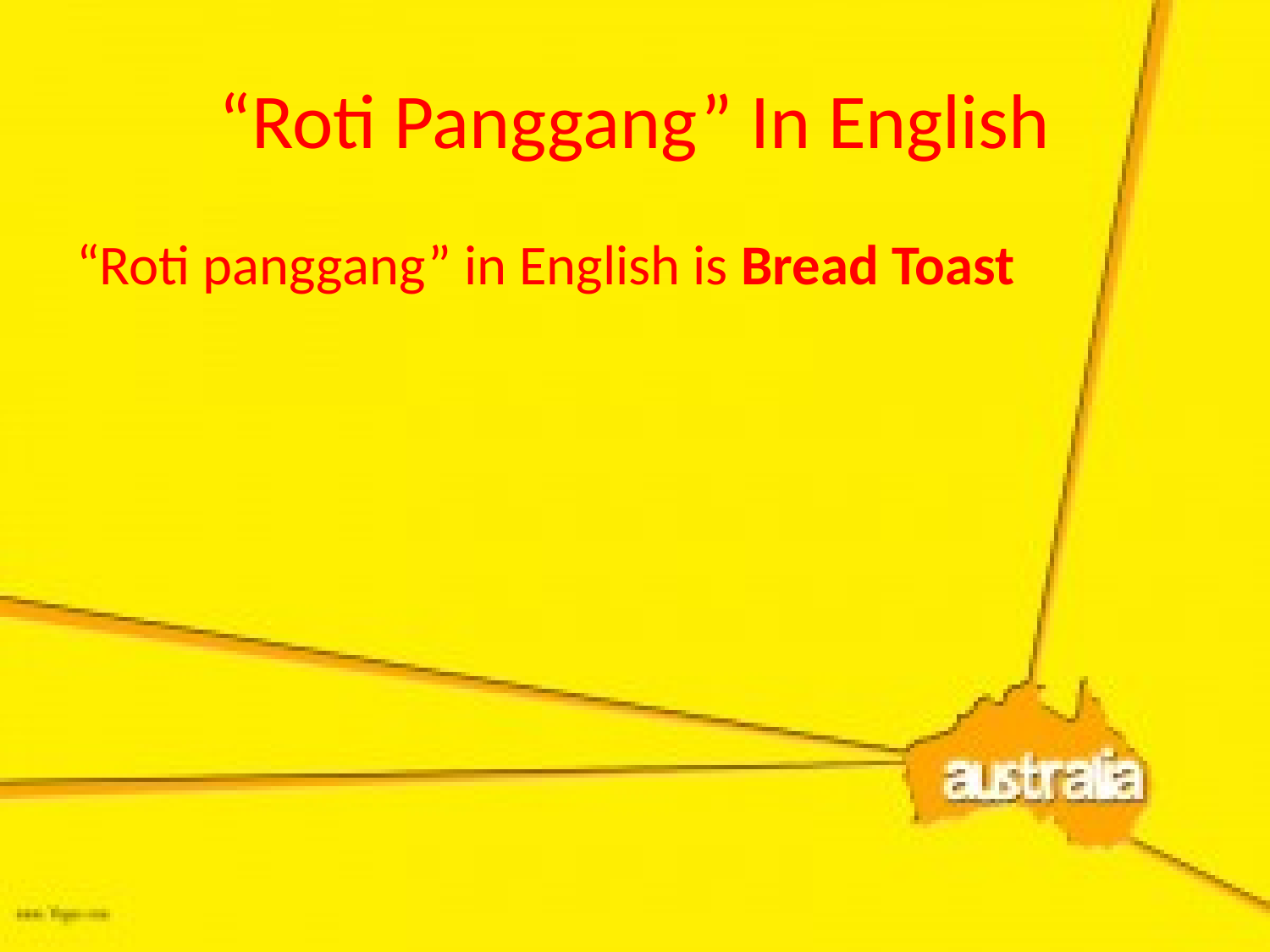

# “Roti Panggang” In English
“Roti panggang” in English is Bread Toast